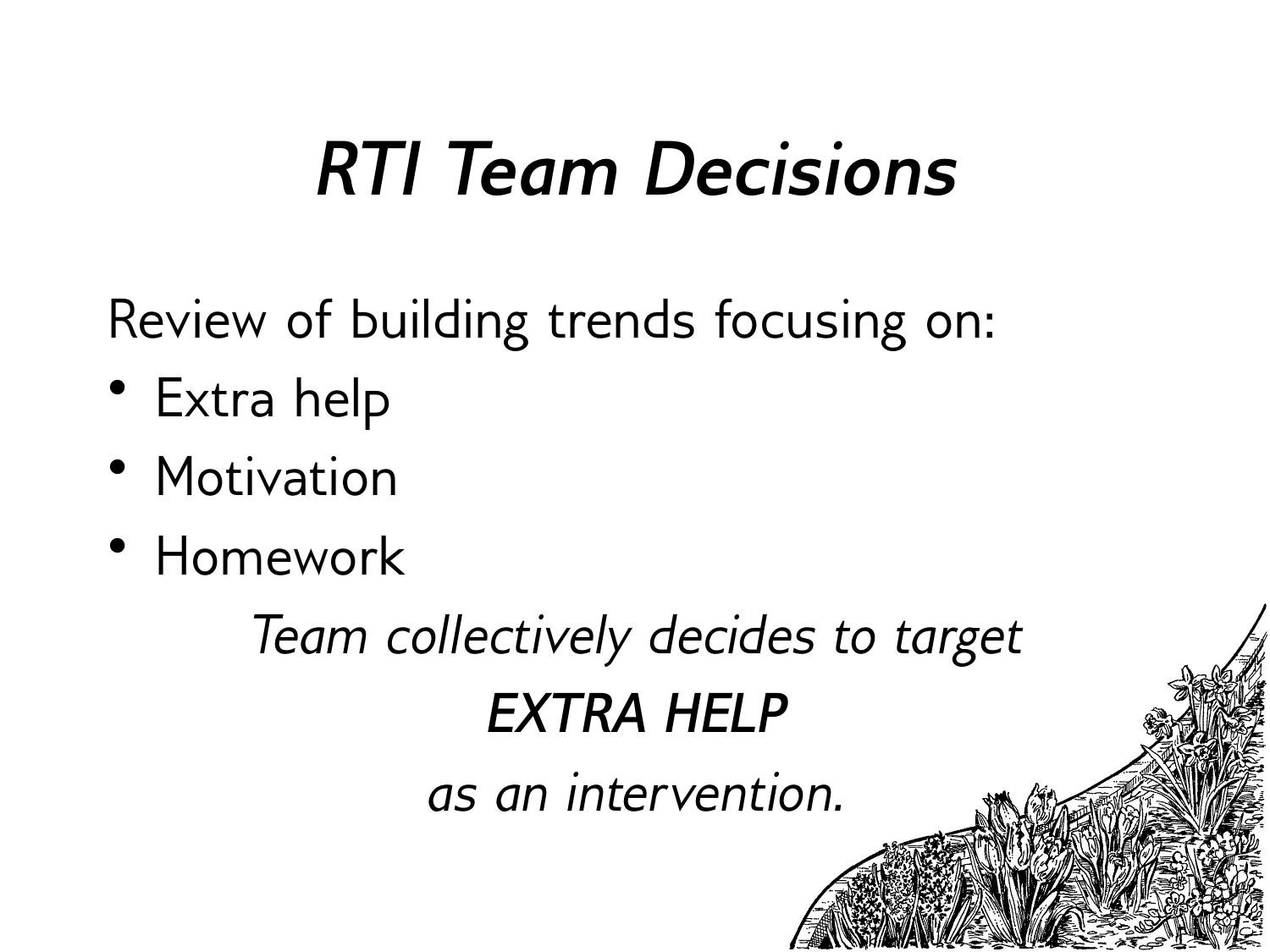

# RTI Team Decisions
Review of building trends focusing on:
Extra help
Motivation
Homework
Team collectively decides to target
 EXTRA HELP
as an intervention.